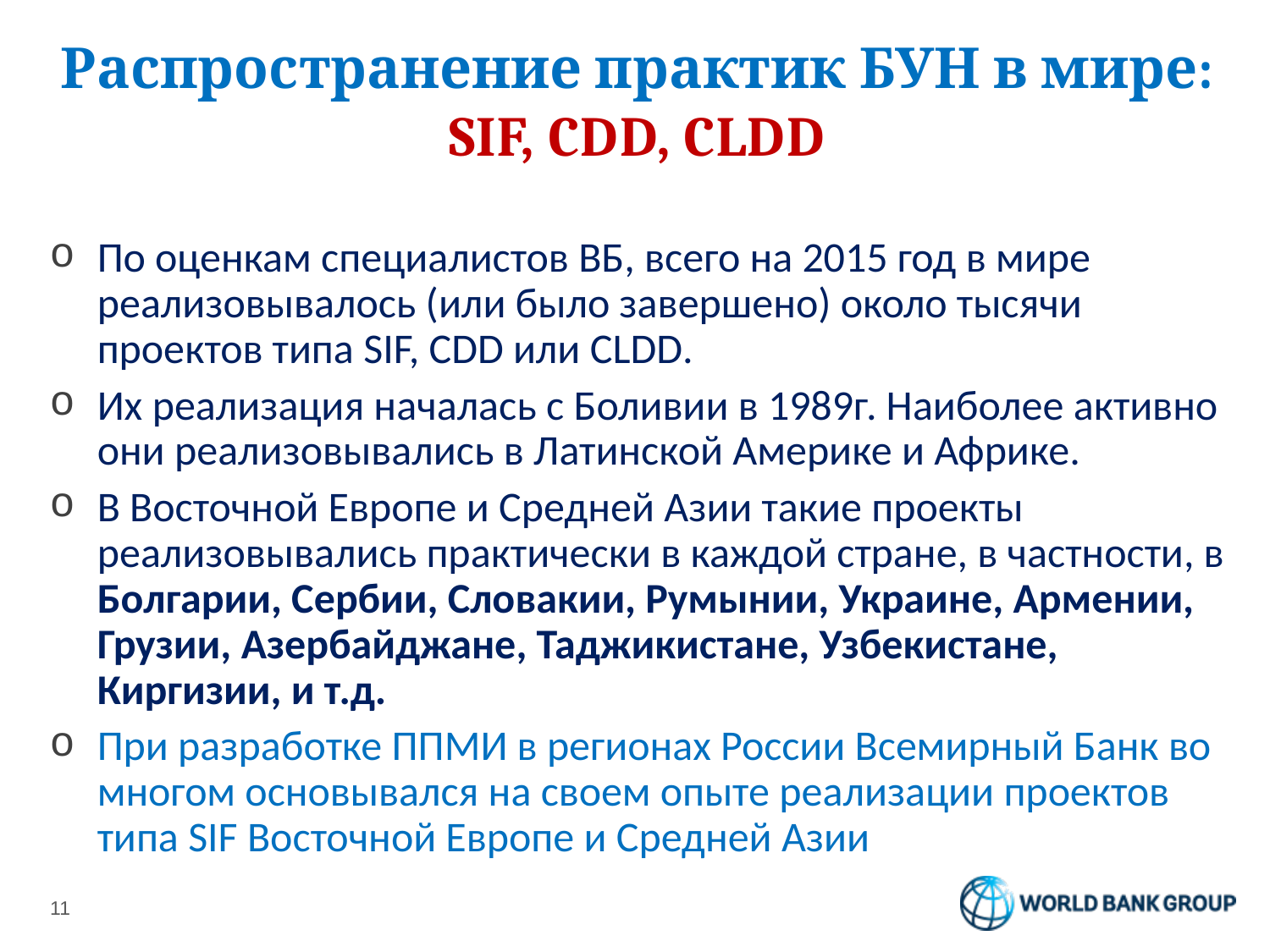

# Распространение практик БУН в мире: SIF, CDD, CLDD
По оценкам специалистов ВБ, всего на 2015 год в мире реализовывалось (или было завершено) около тысячи проектов типа SIF, CDD или CLDD.
Их реализация началась с Боливии в 1989г. Наиболее активно они реализовывались в Латинской Америке и Африке.
В Восточной Европе и Средней Азии такие проекты реализовывались практически в каждой стране, в частности, в Болгарии, Сербии, Словакии, Румынии, Украине, Армении, Грузии, Азербайджане, Таджикистане, Узбекистане, Киргизии, и т.д.
При разработке ППМИ в регионах России Всемирный Банк во многом основывался на своем опыте реализации проектов типа SIF Восточной Европе и Средней Азии

11